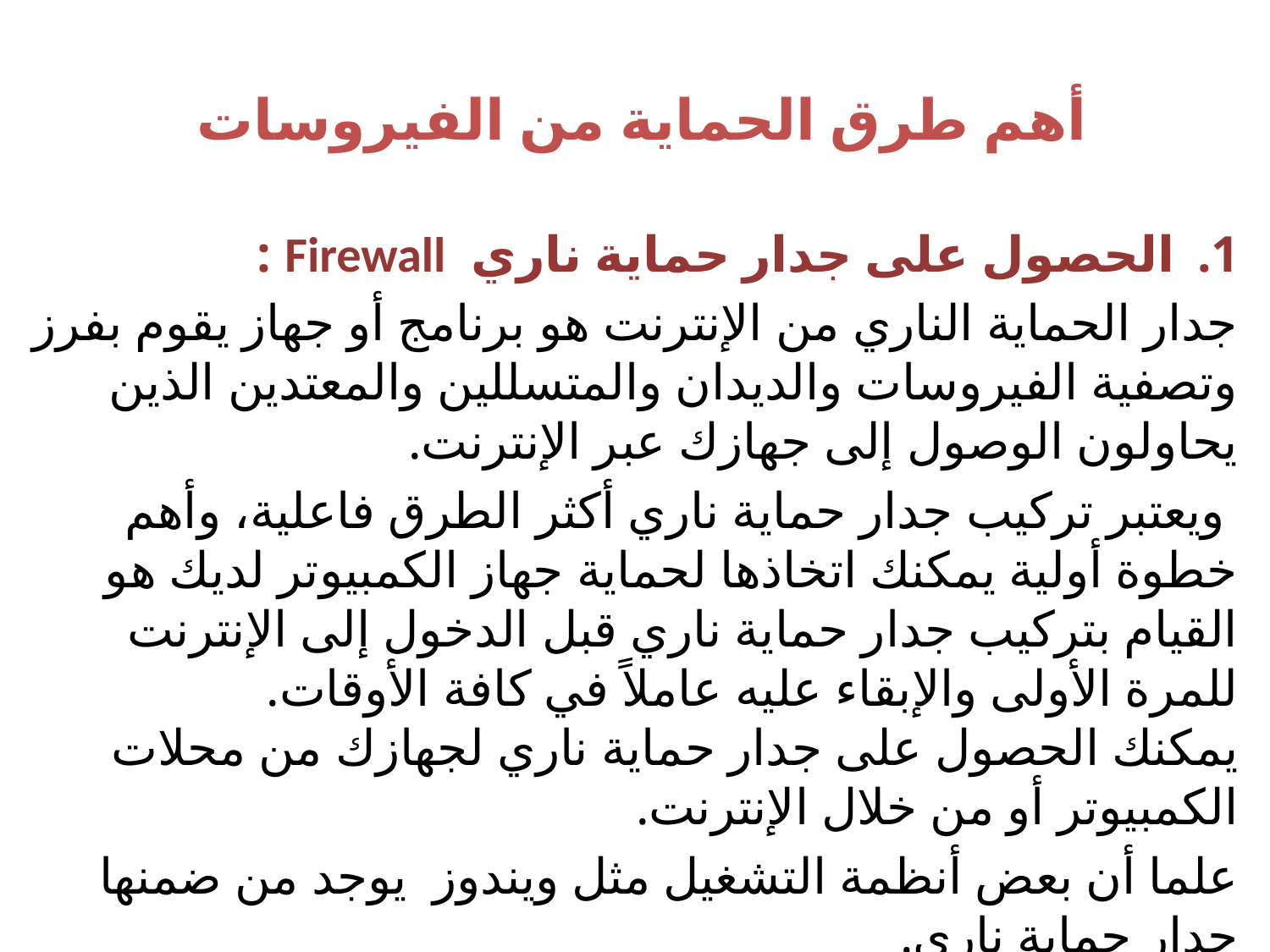

# أهم طرق الحماية من الفيروسات
الحصول على جدار حماية ناري  Firewall :
	جدار الحماية الناري من الإنترنت هو برنامج أو جهاز يقوم بفرز وتصفية الفيروسات والديدان والمتسللين والمعتدين الذين يحاولون الوصول إلى جهازك عبر الإنترنت.
 ويعتبر تركيب جدار حماية ناري أكثر الطرق فاعلية، وأهم خطوة أولية يمكنك اتخاذها لحماية جهاز الكمبيوتر لديك هو القيام بتركيب جدار حماية ناري قبل الدخول إلى الإنترنت للمرة الأولى والإبقاء عليه عاملاً في كافة الأوقات.
يمكنك الحصول على جدار حماية ناري لجهازك من محلات الكمبيوتر أو من خلال الإنترنت.
علما أن بعض أنظمة التشغيل مثل ويندوز  يوجد من ضمنها جدار حماية ناري.